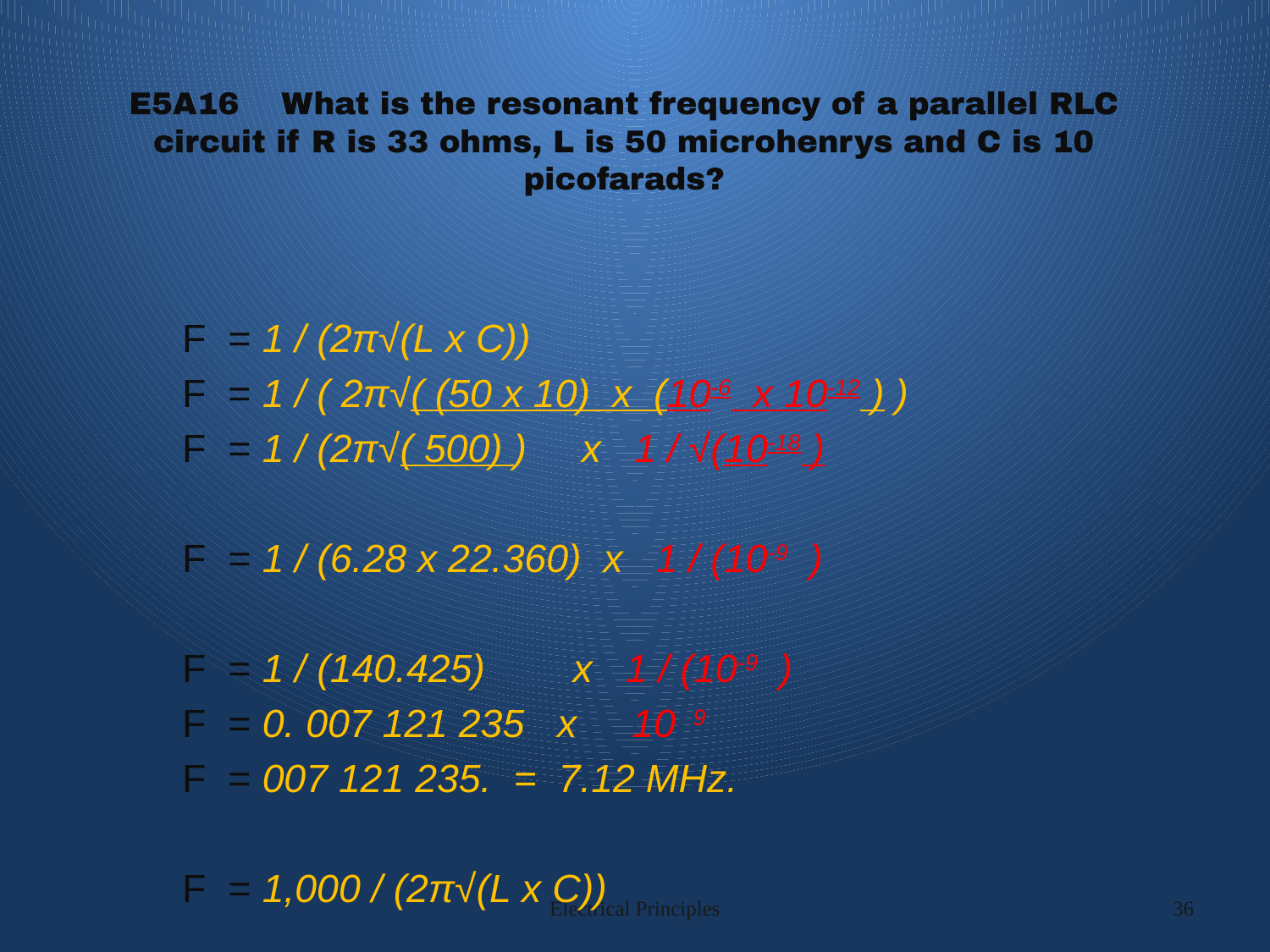

# E5A16    What is the resonant frequency of a parallel RLC circuit if R is 33 ohms, L is 50 microhenrys and C is 10 picofarads?
F  = 1 / (2π√(L x C))
F  = 1 / ( 2π√( (50 x 10)  x  (10-6  x 10-12 ) )
F  = 1 / (2π√( 500) )     x   1 / √(10-18 )

F  = 1 / (6.28 x 22.360)  x   1 / (10-9  )

F  = 1 / (140.425)        x   1 / (10-9  )
F  = 0. 007 121 235   x     10  9
F  = 007 121 235.  =  7.12 MHz.

F  = 1,000 / (2π√(L x C))

Electrical Principles
36